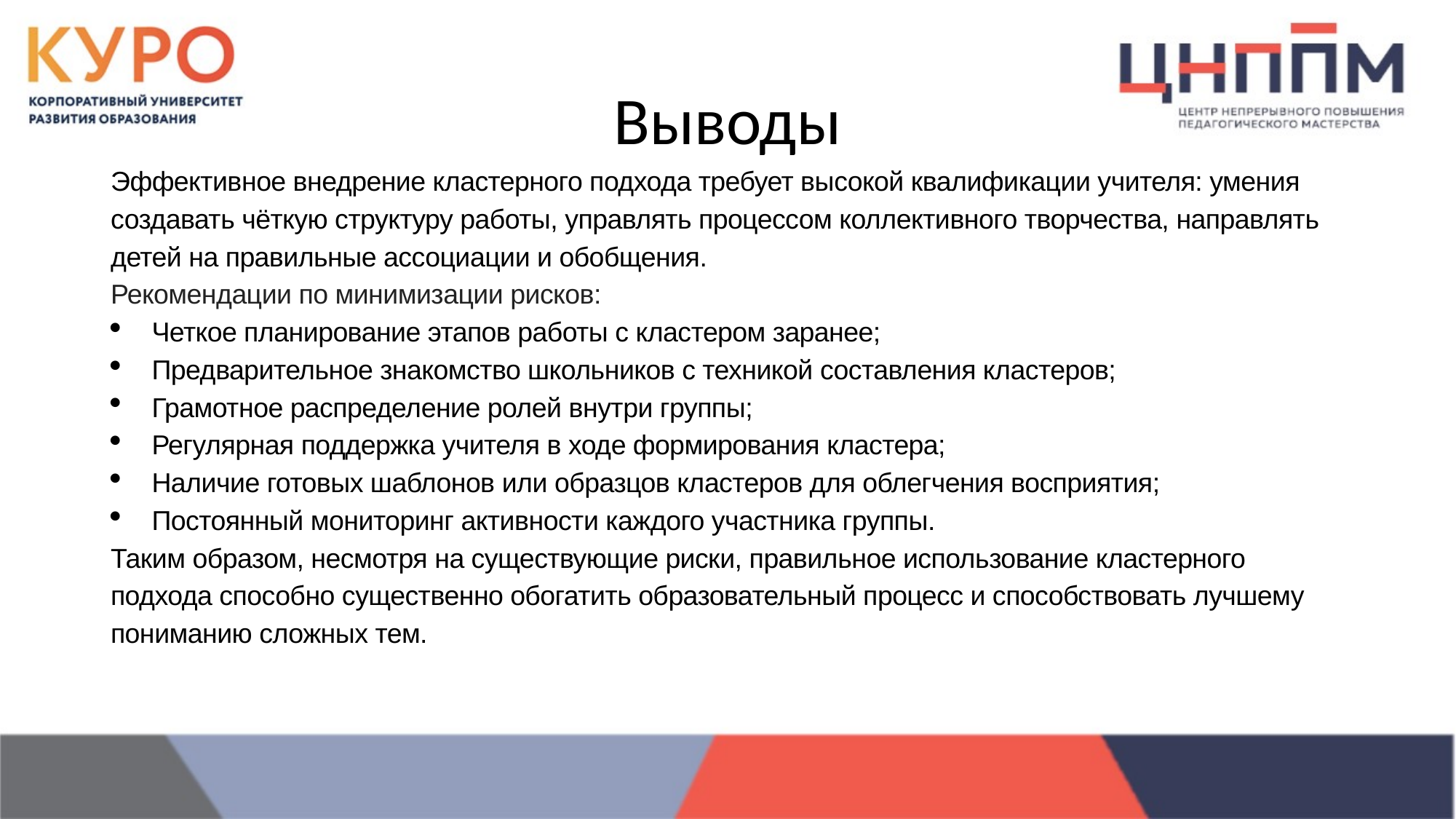

# Выводы
Эффективное внедрение кластерного подхода требует высокой квалификации учителя: умения создавать чёткую структуру работы, управлять процессом коллективного творчества, направлять детей на правильные ассоциации и обобщения.
Рекомендации по минимизации рисков:
Четкое планирование этапов работы с кластером заранее;
Предварительное знакомство школьников с техникой составления кластеров;
Грамотное распределение ролей внутри группы;
Регулярная поддержка учителя в ходе формирования кластера;
Наличие готовых шаблонов или образцов кластеров для облегчения восприятия;
Постоянный мониторинг активности каждого участника группы.
Таким образом, несмотря на существующие риски, правильное использование кластерного подхода способно существенно обогатить образовательный процесс и способствовать лучшему пониманию сложных тем.